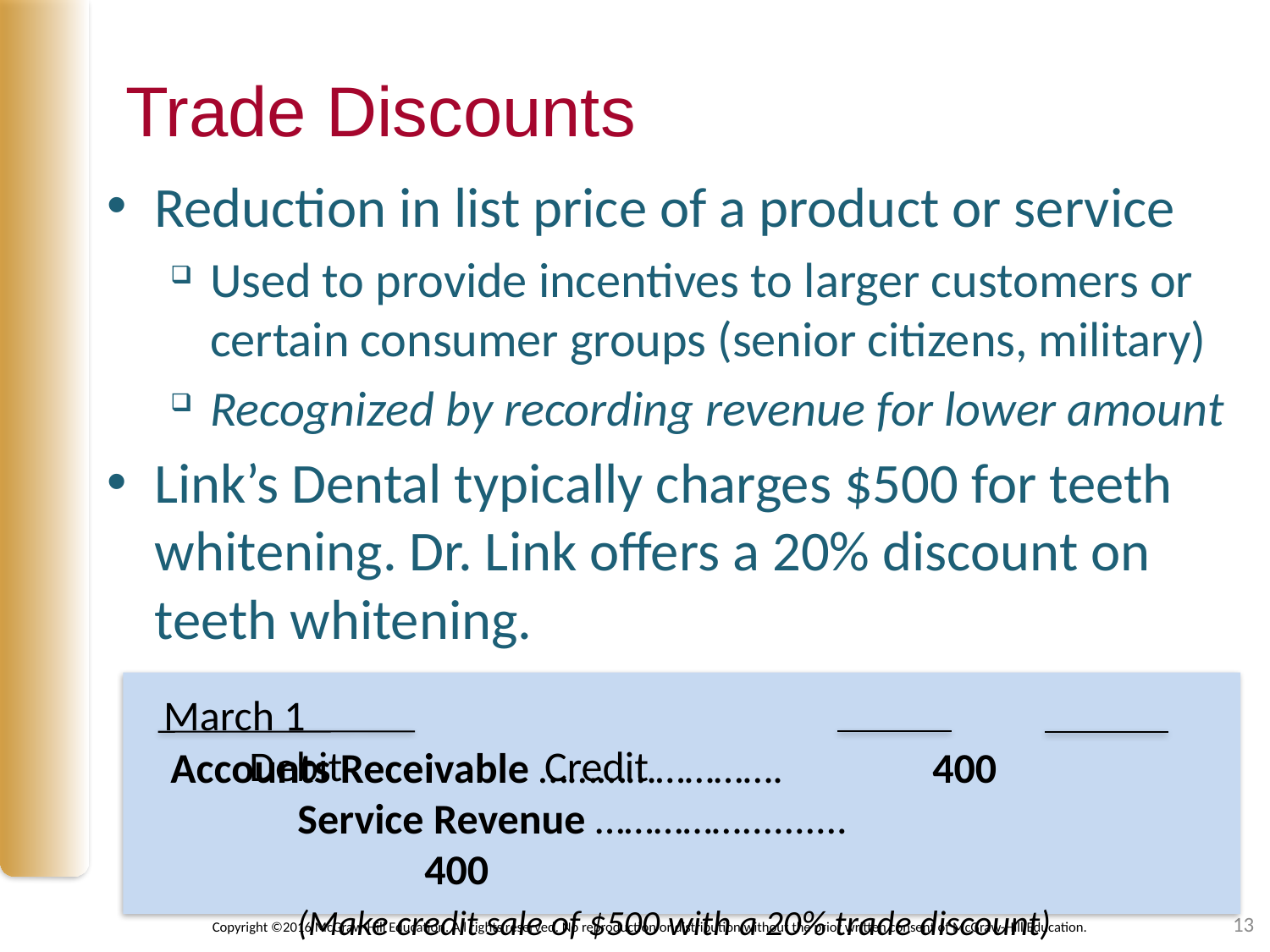

# Trade Discounts
Reduction in list price of a product or service
Used to provide incentives to larger customers or certain consumer groups (senior citizens, military)
Recognized by recording revenue for lower amount
Link’s Dental typically charges $500 for teeth whitening. Dr. Link offers a 20% discount on teeth whitening.

March 1							            Debit		Credit
Accounts Receivable …………………….		400
	Service Revenue ……………..........	 				400
	(Make credit sale of $500 with a 20% trade discount)
13
Copyright ©2016 McGraw-Hill Education. All rights reserved. No reproduction or distribution without the prior written consent of McGraw-Hill Education.